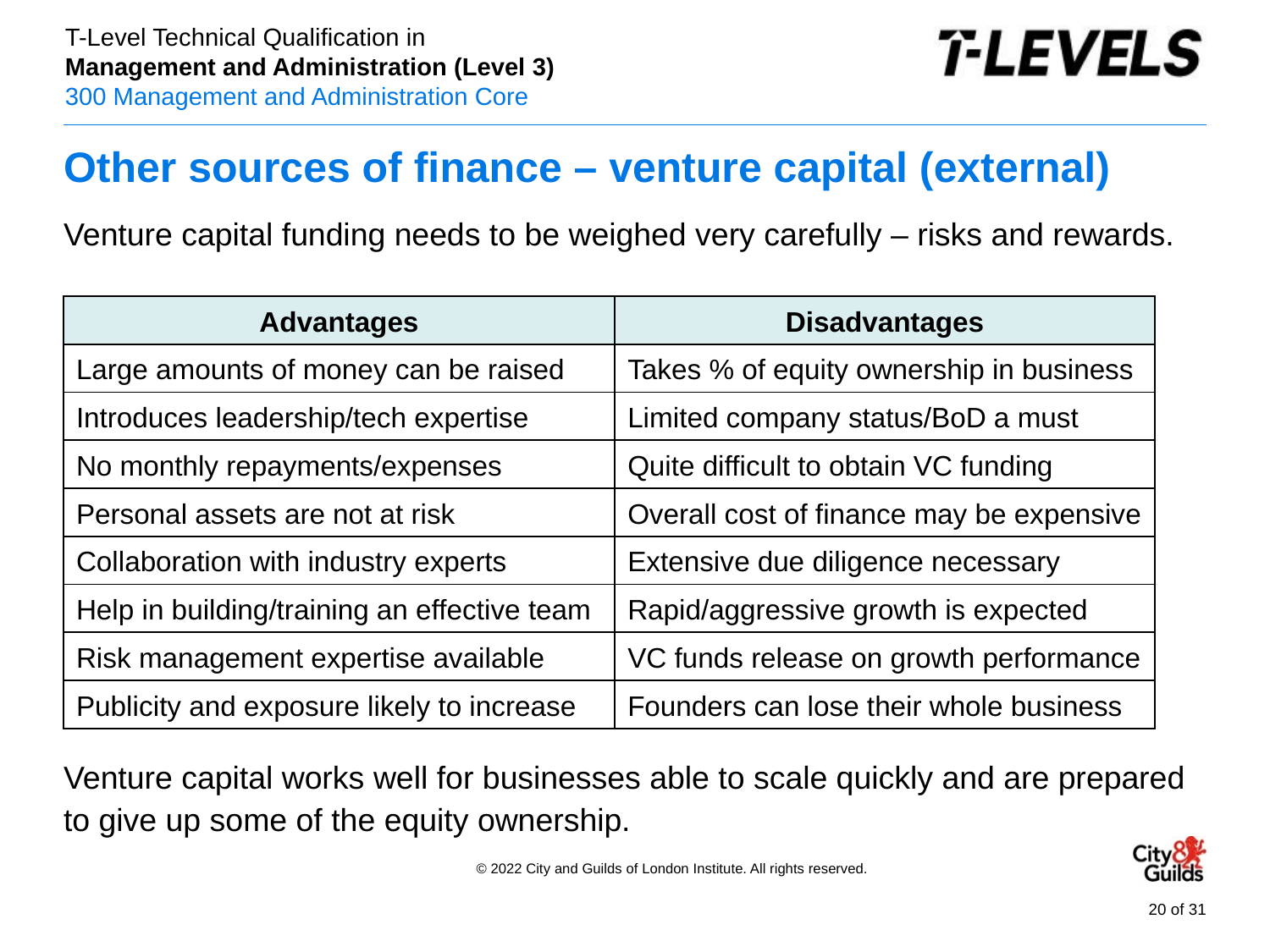

# Other sources of finance – venture capital (external)
Venture capital funding needs to be weighed very carefully – risks and rewards.

Venture capital works well for businesses able to scale quickly and are prepared to give up some of the equity ownership.

| Advantages | Disadvantages |
| --- | --- |
| Large amounts of money can be raised | Takes % of equity ownership in business |
| Introduces leadership/tech expertise | Limited company status/BoD a must |
| No monthly repayments/expenses | Quite difficult to obtain VC funding |
| Personal assets are not at risk | Overall cost of finance may be expensive |
| Collaboration with industry experts | Extensive due diligence necessary |
| Help in building/training an effective team | Rapid/aggressive growth is expected |
| Risk management expertise available | VC funds release on growth performance |
| Publicity and exposure likely to increase | Founders can lose their whole business |